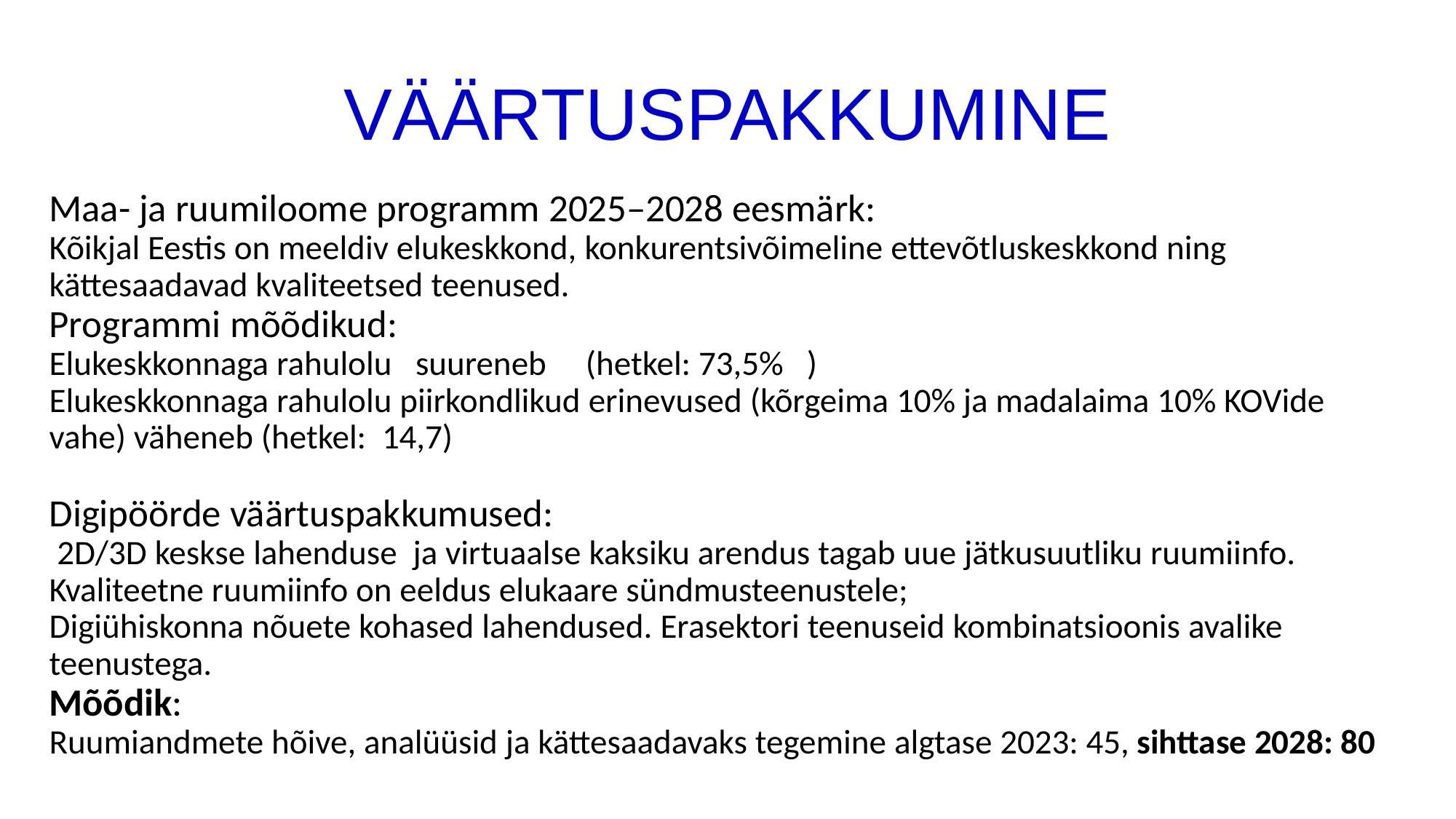

VÄÄRTUSPAKKUMINE
# Maa- ja ruumiloome programm 2025–2028 eesmärk:  Kõikjal Eestis on meeldiv elukeskkond, konkurentsivõimeline ettevõtluskeskkond ning kättesaadavad kvaliteetsed teenused. Programmi mõõdikud:  Elukeskkonnaga rahulolu   suureneb     (hetkel: 73,5%   )        Elukeskkonnaga rahulolu piirkondlikud erinevused (kõrgeima 10% ja madalaima 10% KOVide vahe) väheneb (hetkel:  14,7)             Digipöörde väärtuspakkumused: 2D/3D keskse lahenduse  ja virtuaalse kaksiku arendus tagab uue jätkusuutliku ruumiinfo.
Kvaliteetne ruumiinfo on eeldus elukaare sündmusteenustele;
Digiühiskonna nõuete kohased lahendused. Erasektori teenuseid kombinatsioonis avalike teenustega.
Mõõdik:
Ruumiandmete hõive, analüüsid ja kättesaadavaks tegemine algtase 2023: 45, sihttase 2028: 80